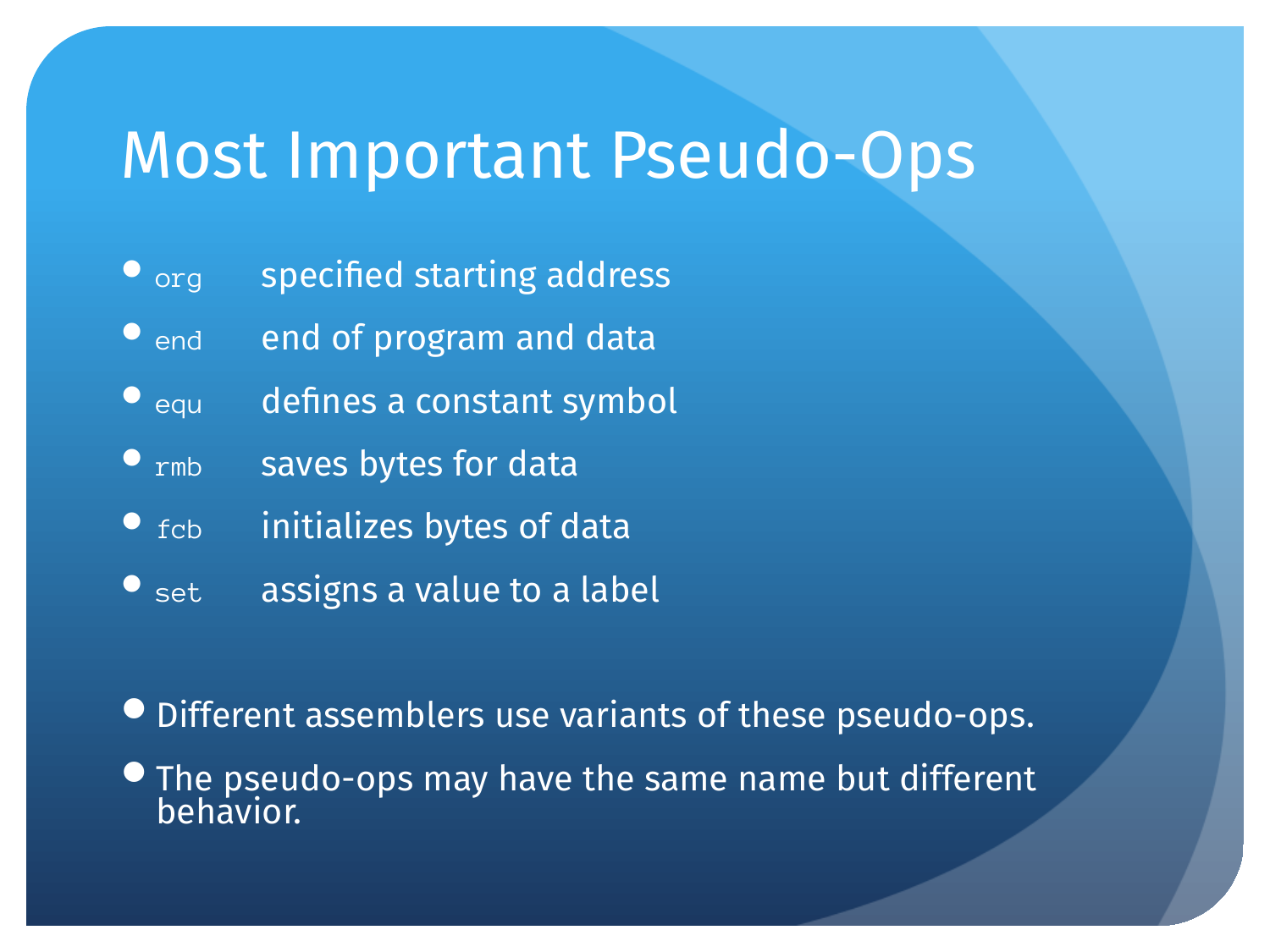

# Most Important Pseudo-Ops
org		specified starting address
end		end of program and data
equ		defines a constant symbol
rmb		saves bytes for data
fcb		initializes bytes of data
set		assigns a value to a label

Different assemblers use variants of these pseudo-ops.
The pseudo-ops may have the same name but different behavior.